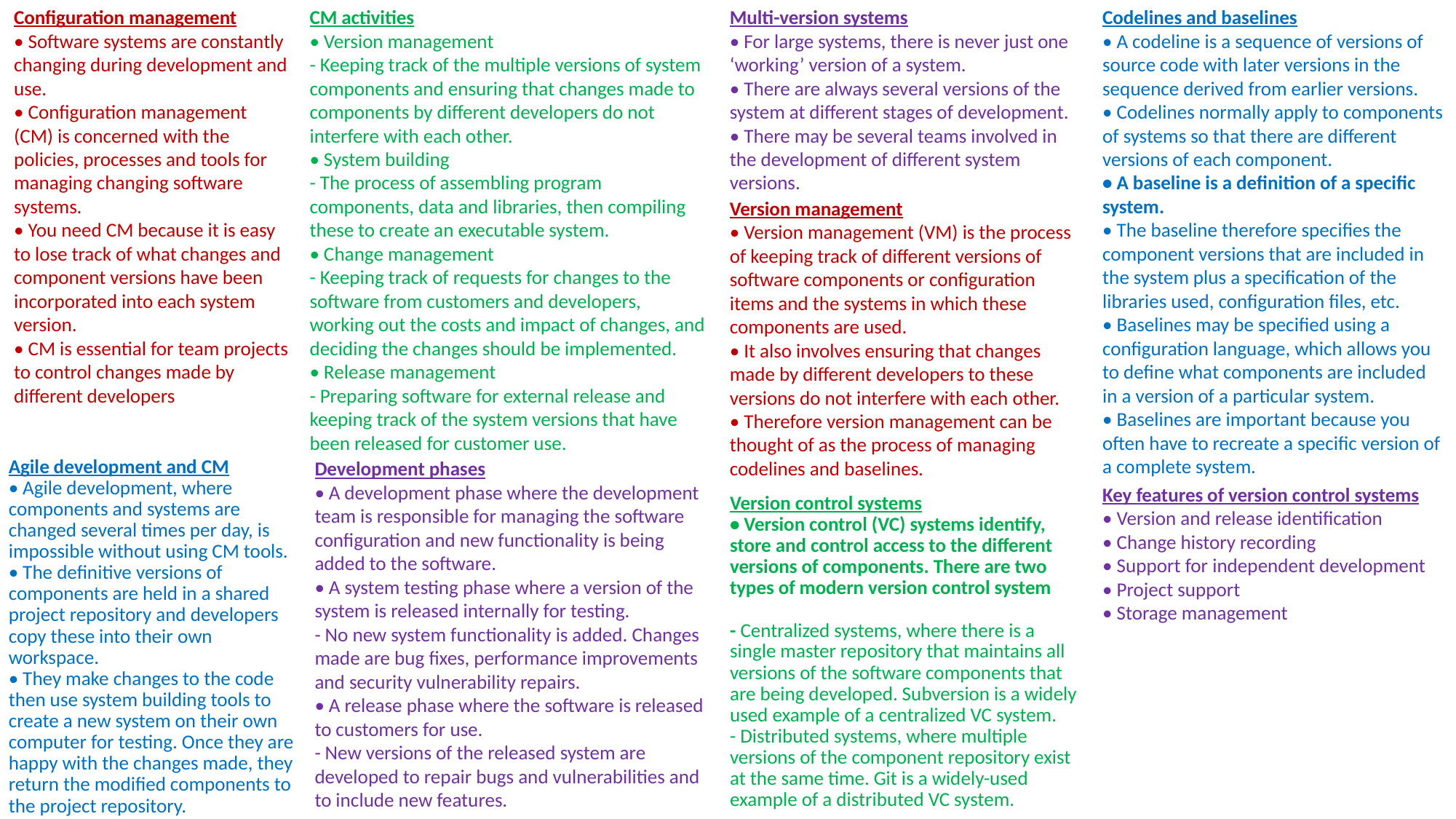

Configuration management
• Software systems are constantly changing during development and use.
• Configuration management (CM) is concerned with the policies, processes and tools for managing changing software systems.
• You need CM because it is easy to lose track of what changes and component versions have been incorporated into each system version.
• CM is essential for team projects to control changes made by different developers
CM activities
• Version management
- Keeping track of the multiple versions of system components and ensuring that changes made to components by different developers do not interfere with each other.
• System building
- The process of assembling program components, data and libraries, then compiling these to create an executable system.
• Change management
- Keeping track of requests for changes to the software from customers and developers, working out the costs and impact of changes, and deciding the changes should be implemented.
• Release management
- Preparing software for external release and keeping track of the system versions that have been released for customer use.
Multi-version systems
• For large systems, there is never just one ‘working’ version of a system.
• There are always several versions of the system at different stages of development.
• There may be several teams involved in the development of different system versions.
Codelines and baselines
• A codeline is a sequence of versions of  source code with later versions in the sequence derived from earlier versions.
• Codelines normally apply to components of systems so that there are different versions of each component.
• A baseline is a definition of a specific system.
• The baseline therefore specifies the component versions that are included in the system plus a specification of the libraries used, configuration files, etc.
• Baselines may be specified using a configuration language, which allows you to define what components are included in a version of a particular system.
• Baselines are important because you often have to recreate a specific version of a complete system.
Version management
• Version management (VM) is the process of keeping track of different versions of software components or configuration items and the systems in which these components are used.
• It also involves ensuring that changes made by different developers to these versions do not interfere with each other.
• Therefore version management can be thought of as the process of managing codelines and baselines.
Agile development and CM
• Agile development, where components and systems are changed several times per day, is impossible without using CM tools.
• The definitive versions of components are held in a shared project repository and developers copy these into their own workspace.
• They make changes to the code then use system building tools to create a new system on their own computer for testing. Once they are happy with the changes made, they return the modified components to the project repository.
Development phases
• A development phase where the development team is responsible for managing the software configuration and new functionality is being added to the software.
• A system testing phase where a version of the system is released internally for testing.
- No new system functionality is added. Changes made are bug fixes, performance improvements and security vulnerability repairs.
• A release phase where the software is released to customers for use.
- New versions of the released system are developed to repair bugs and vulnerabilities and to include new features.
Key features of version control systems
• Version and release identification
• Change history recording
• Support for independent development
• Project support
• Storage management
Version control systems
• Version control (VC) systems identify, store and control access to the different versions of components. There are two types of modern version control system
- Centralized systems, where there is a single master repository that maintains all versions of the software components that are being developed. Subversion is a widely used example of a centralized VC system.
- Distributed systems, where multiple versions of the component repository exist at the same time. Git is a widely-used example of a distributed VC system.